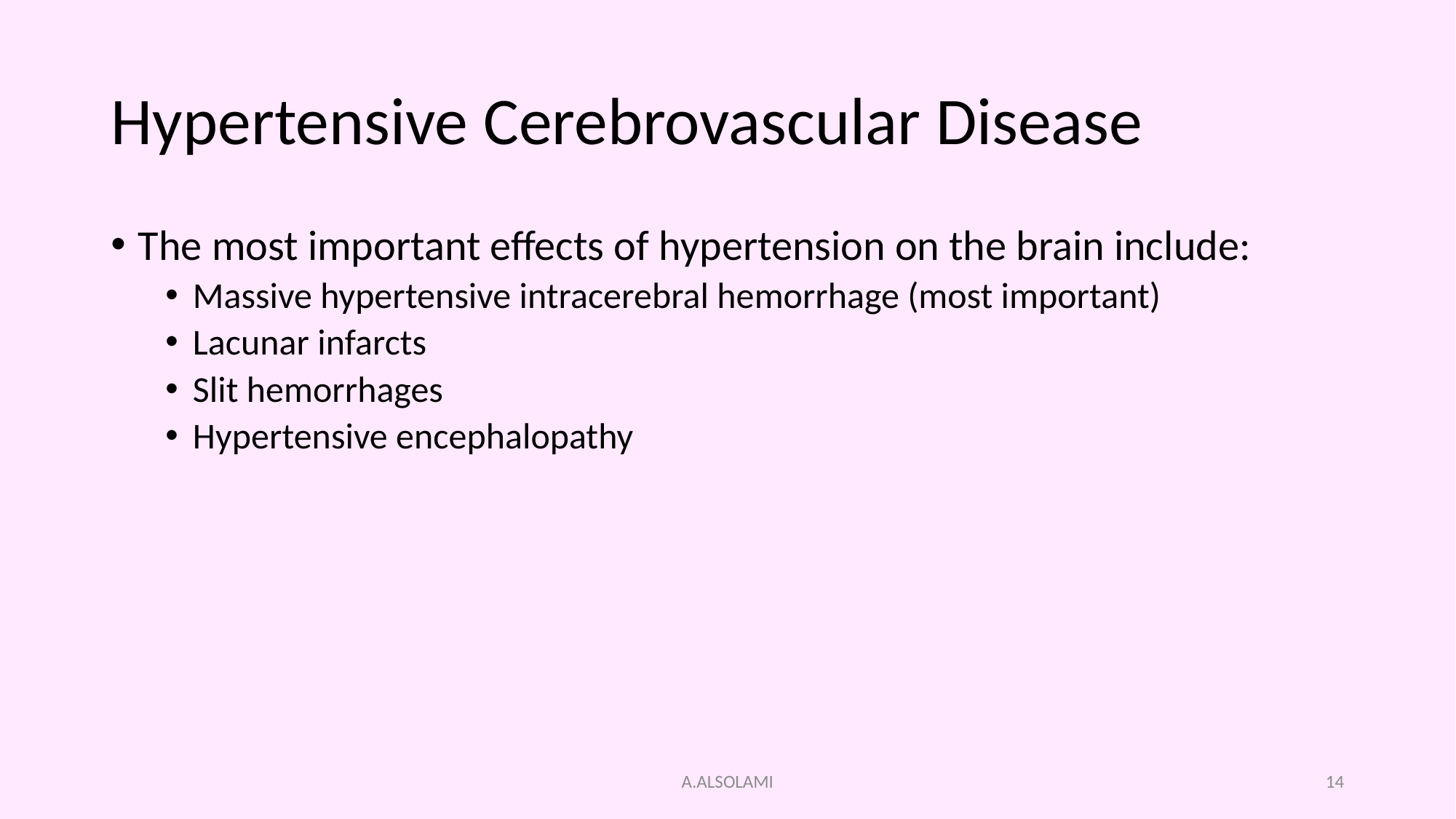

# Hypertensive Cerebrovascular Disease
The most important effects of hypertension on the brain include:
Massive hypertensive intracerebral hemorrhage (most important)
Lacunar infarcts
Slit hemorrhages
Hypertensive encephalopathy
A.ALSOLAMI
14